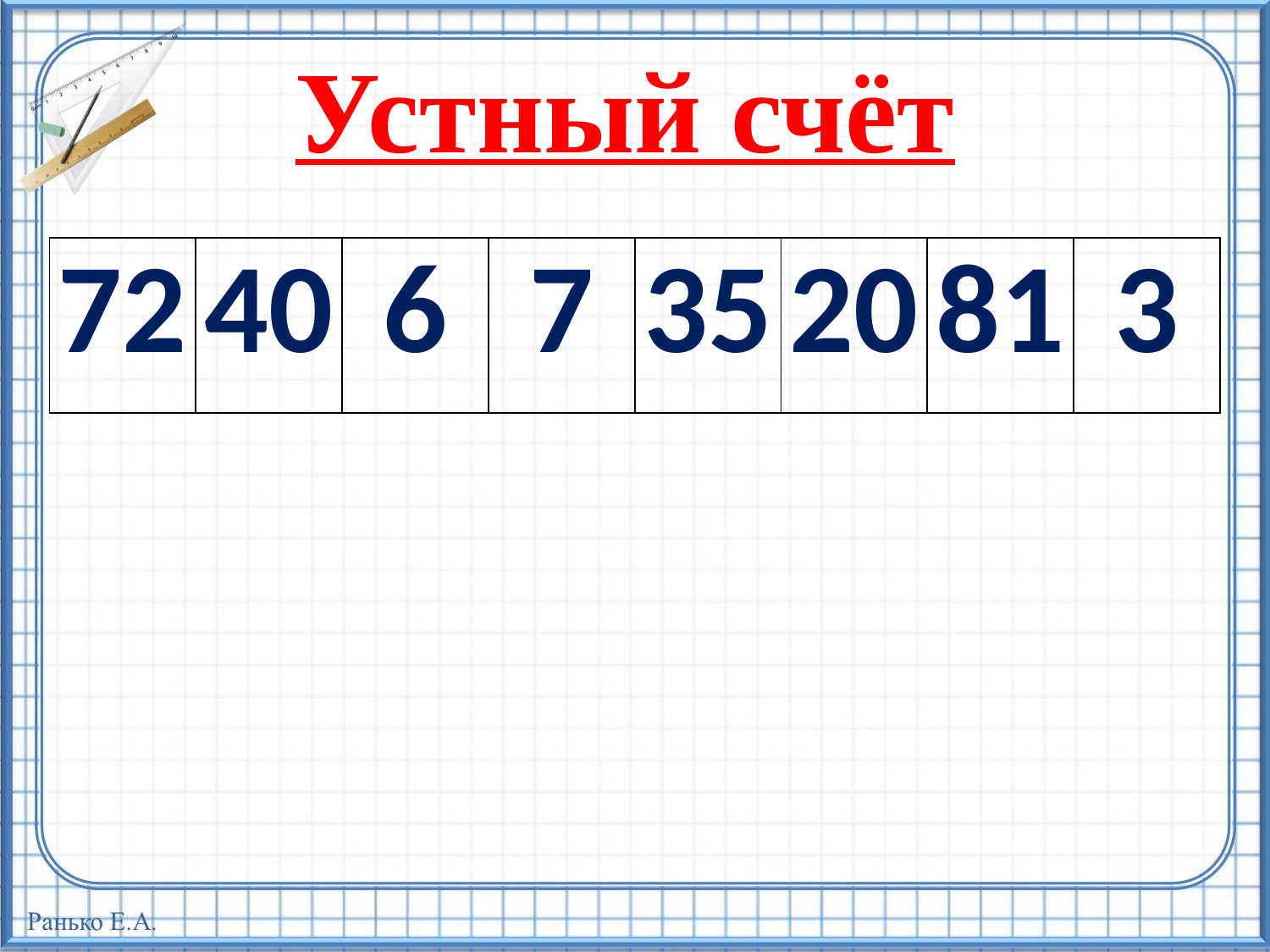

# Устный счёт
| 72 | 40 | 6 | 7 | 35 | 20 | 81 | 3 |
| --- | --- | --- | --- | --- | --- | --- | --- |